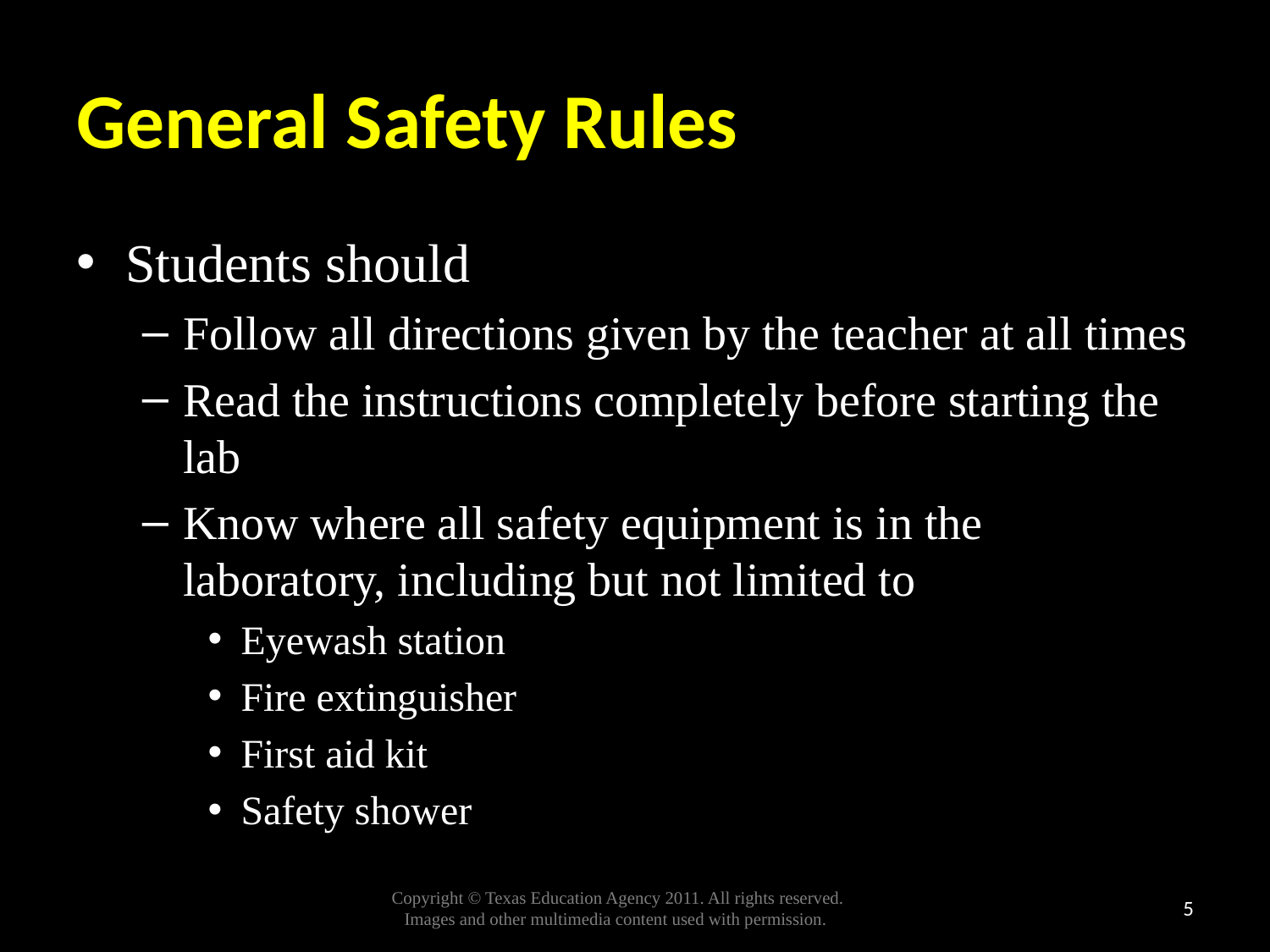

# General Safety Rules
Students should
Follow all directions given by the teacher at all times
Read the instructions completely before starting the lab
Know where all safety equipment is in the laboratory, including but not limited to
Eyewash station
Fire extinguisher
First aid kit
Safety shower
5